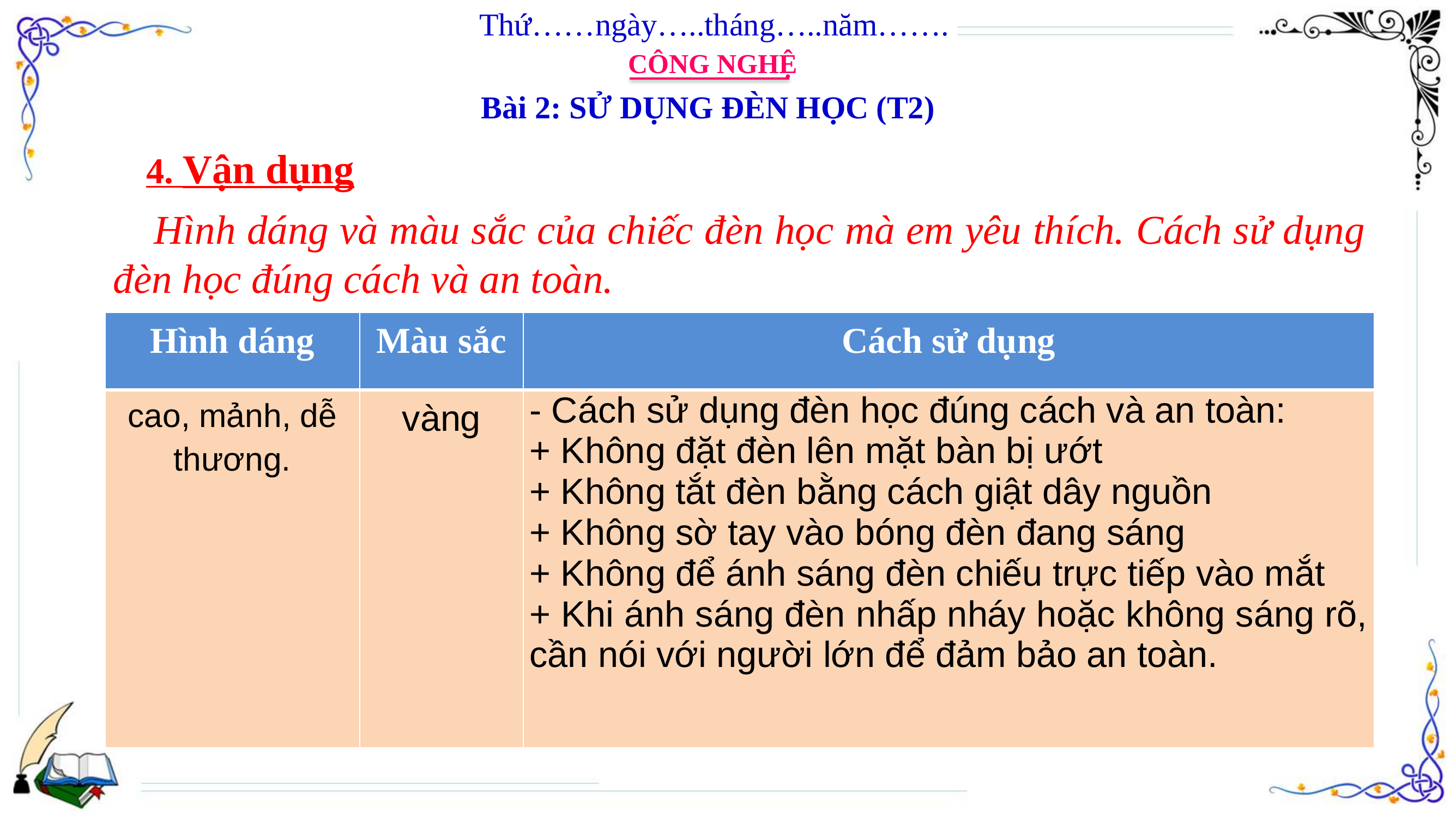

Thứ……ngày…..tháng…..năm…….
CÔNG NGHỆ
Bài 2: SỬ DỤNG ĐÈN HỌC (T2)
4. Vận dụng
Hình dáng và màu sắc của chiếc đèn học mà em yêu thích. Cách sử dụng đèn học đúng cách và an toàn.
| Hình dáng | Màu sắc | Cách sử dụng |
| --- | --- | --- |
| cao, mảnh, dễ thương. | vàng | - Cách sử dụng đèn học đúng cách và an toàn: + Không đặt đèn lên mặt bàn bị ướt + Không tắt đèn bằng cách giật dây nguồn + Không sờ tay vào bóng đèn đang sáng + Không để ánh sáng đèn chiếu trực tiếp vào mắt + Khi ánh sáng đèn nhấp nháy hoặc không sáng rõ, cần nói với người lớn để đảm bảo an toàn. |